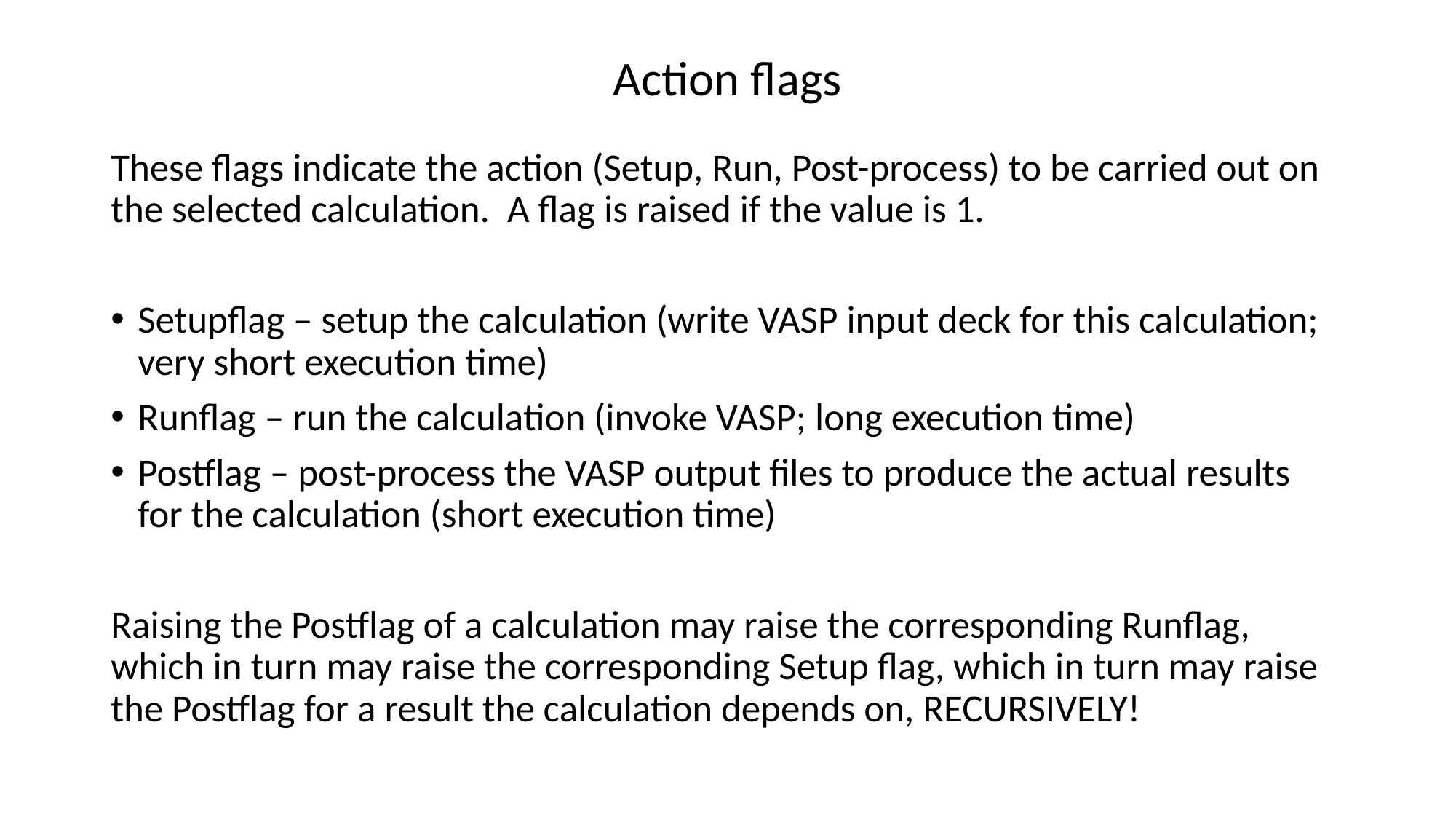

# Action flags
These flags indicate the action (Setup, Run, Post-process) to be carried out on the selected calculation.  A flag is raised if the value is 1.

Setupflag – setup the calculation (write VASP input deck for this calculation; very short execution time)
Runflag – run the calculation (invoke VASP; long execution time)
Postflag – post-process the VASP output files to produce the actual results for the calculation (short execution time)

Raising the Postflag of a calculation may raise the corresponding Runflag, which in turn may raise the corresponding Setup flag, which in turn may raise the Postflag for a result the calculation depends on, RECURSIVELY!